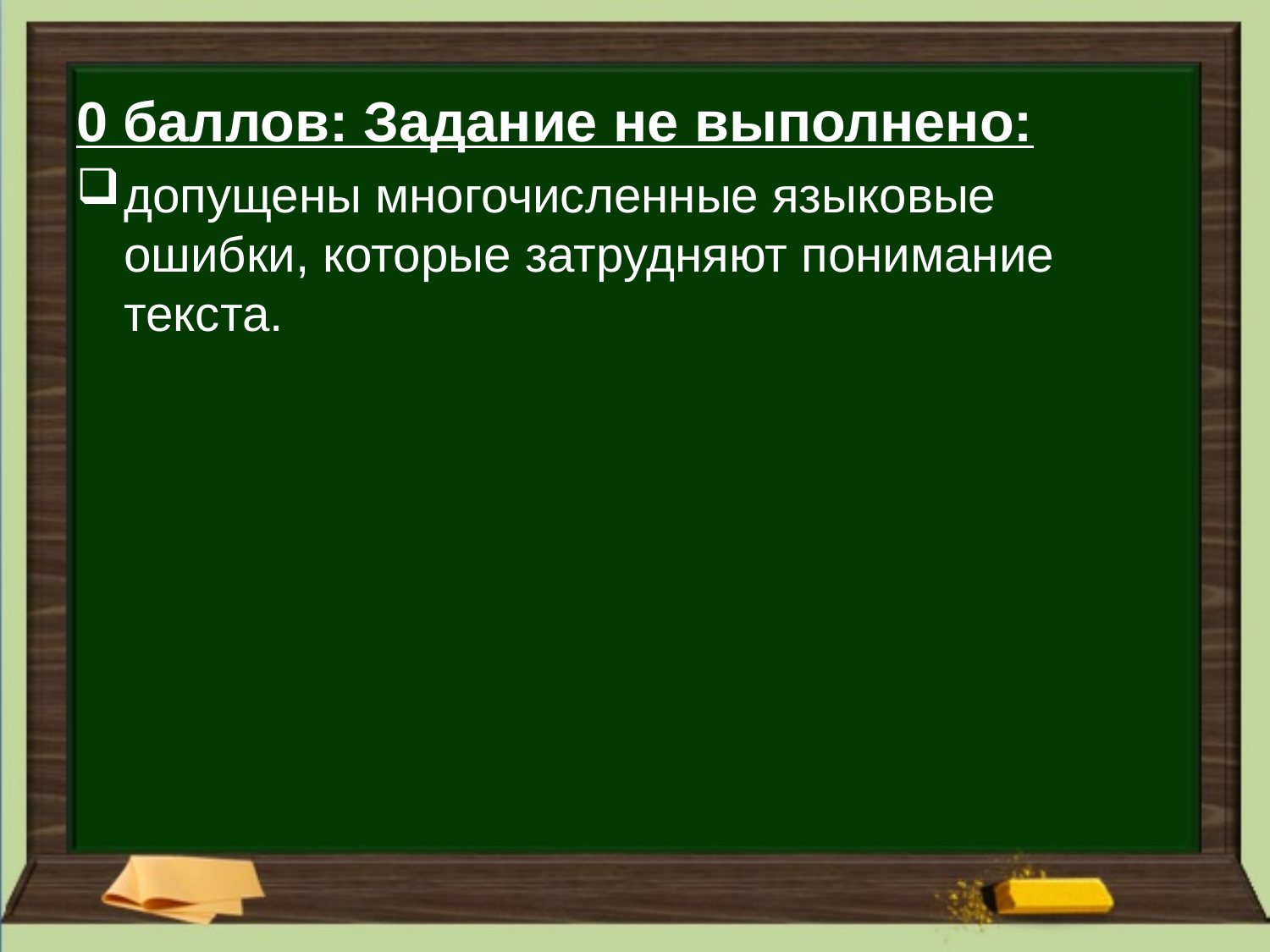

0 баллов: Задание не выполнено:
допущены многочисленные языковые ошибки, которые затрудняют понимание текста.